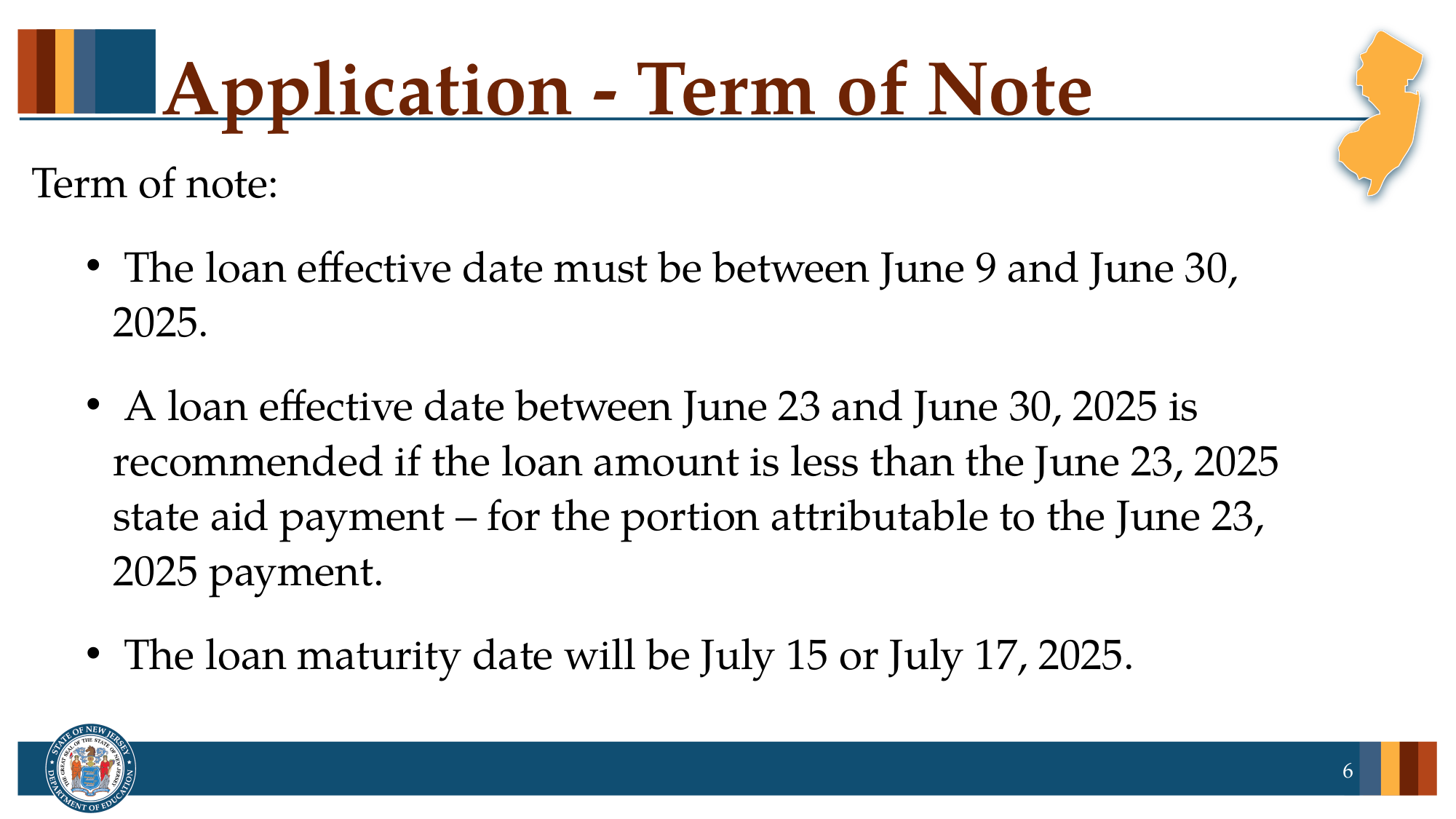

# Application - Term of Note
Term of note:
 The loan effective date must be between June 9 and June 30, 2025.
 A loan effective date between June 23 and June 30, 2025 is recommended if the loan amount is less than the June 23, 2025 state aid payment – for the portion attributable to the June 23, 2025 payment.
 The loan maturity date will be July 15 or July 17, 2025.
6